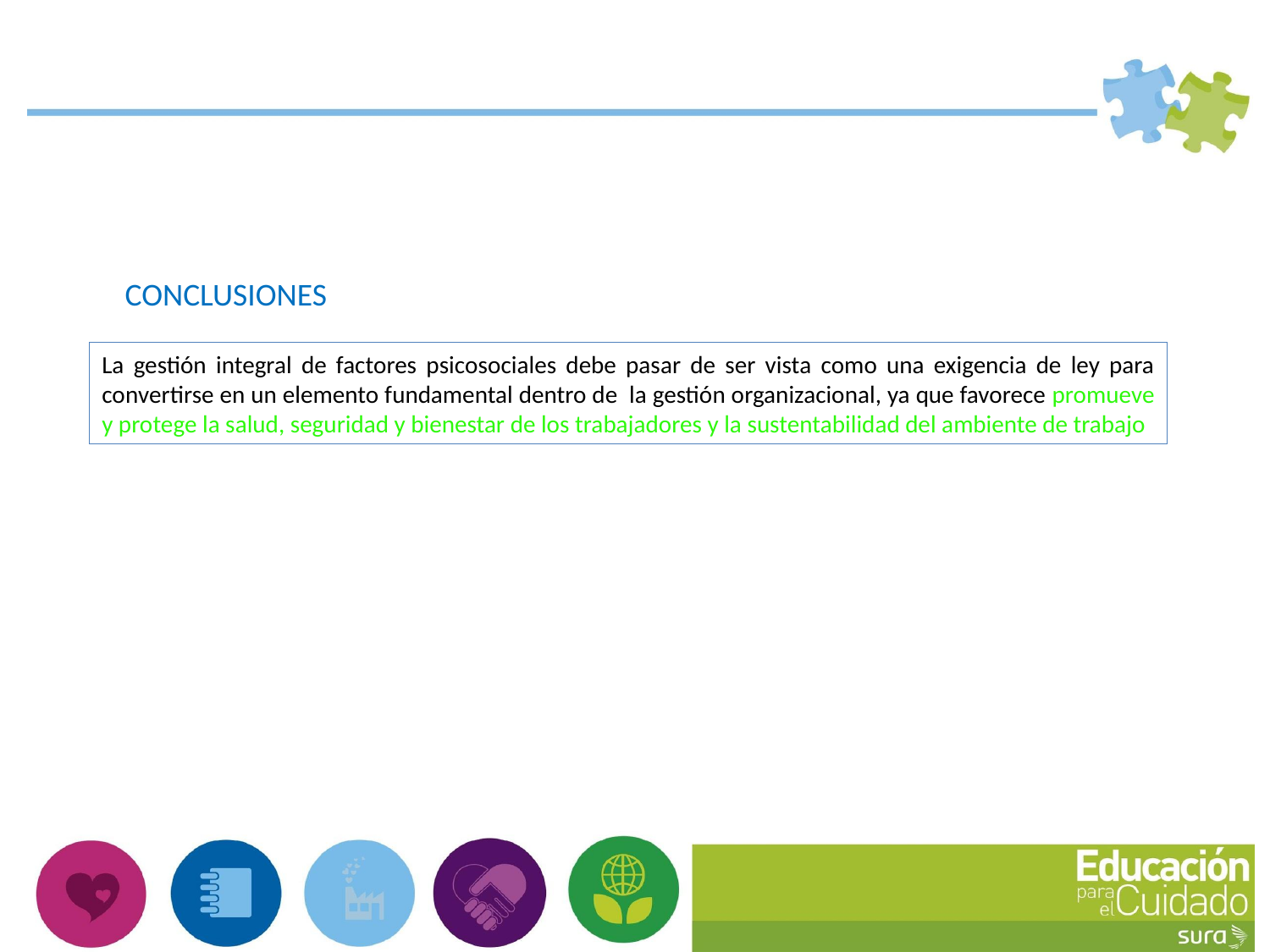

CONCLUSIONES
La gestión integral de factores psicosociales debe pasar de ser vista como una exigencia de ley para convertirse en un elemento fundamental dentro de  la gestión organizacional, ya que favorece promueve y protege la salud, seguridad y bienestar de los trabajadores y la sustentabilidad del ambiente de trabajo